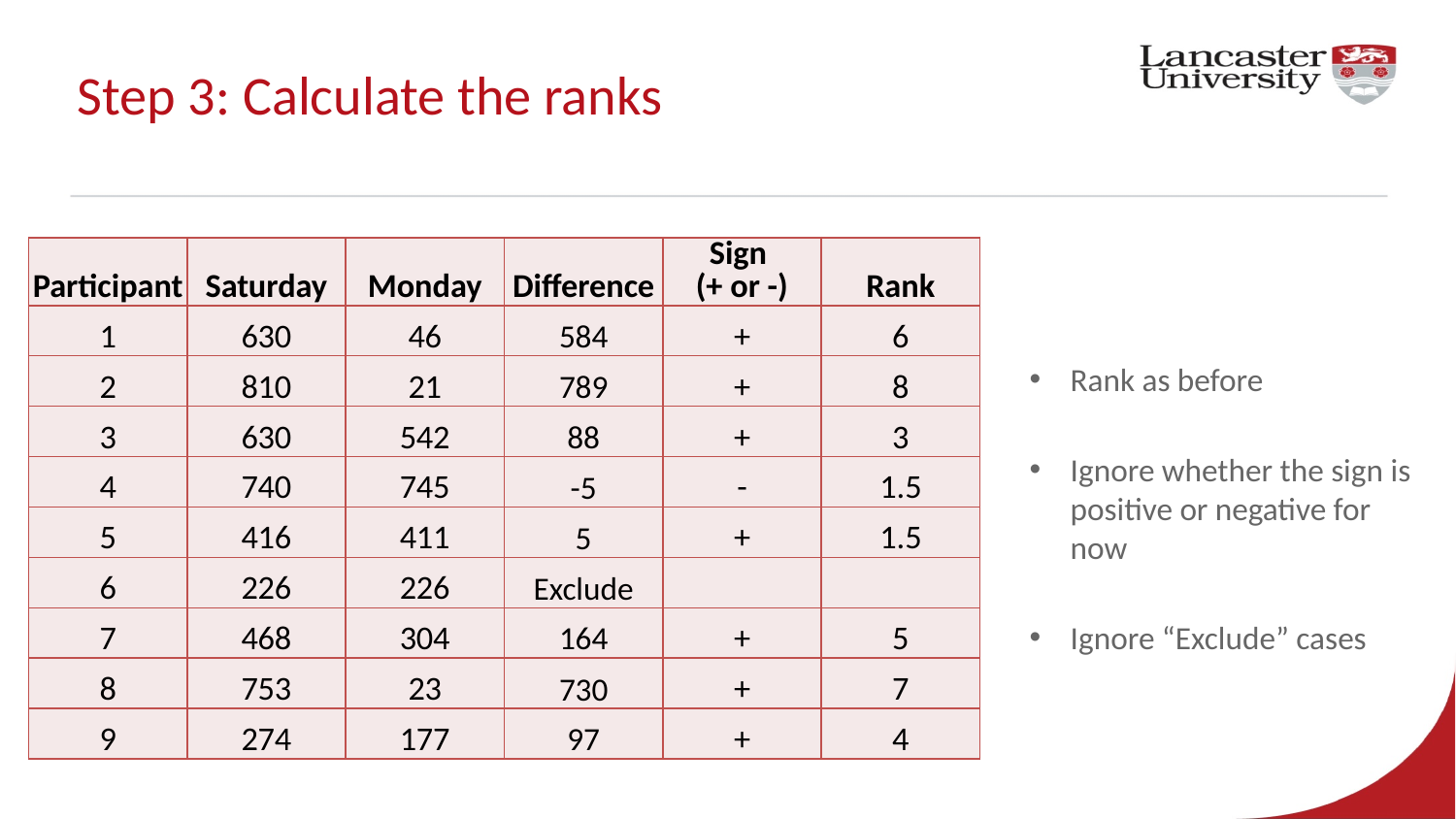

# Step 3: Calculate the ranks
| Participant | Saturday | Monday | Difference | Sign (+ or -) | Rank |
| --- | --- | --- | --- | --- | --- |
| 1 | 630 | 46 | 584 | + | 6 |
| 2 | 810 | 21 | 789 | + | 8 |
| 3 | 630 | 542 | 88 | + | 3 |
| 4 | 740 | 745 | -5 | - | 1.5 |
| 5 | 416 | 411 | 5 | + | 1.5 |
| 6 | 226 | 226 | Exclude |  |  |
| 7 | 468 | 304 | 164 | + | 5 |
| 8 | 753 | 23 | 730 | + | 7 |
| 9 | 274 | 177 | 97 | + | 4 |
Rank as before

Ignore whether the sign is positive or negative for now

Ignore “Exclude” cases